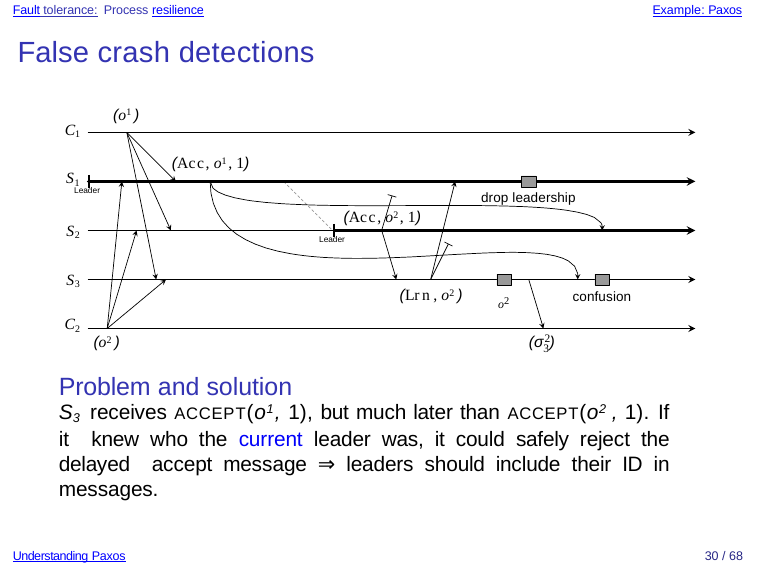

Fault tolerance: Process resilience
Example: Paxos
False crash detections
(o1 )
C1
(Acc, o1, 1)
S1

Leader
drop leadership
(Acc, o2, 1)
S2

Leader
S3

(Lrn, o2 )
o2
confusion
C2
(o2 )
2
(σ )
3
Problem and solution
S3 receives ACCEPT(o1, 1), but much later than ACCEPT(o2 , 1). If it  knew who the current leader was, it could safely reject the delayed  accept message ⇒ leaders should include their ID in messages.
Understanding Paxos
30 / 68